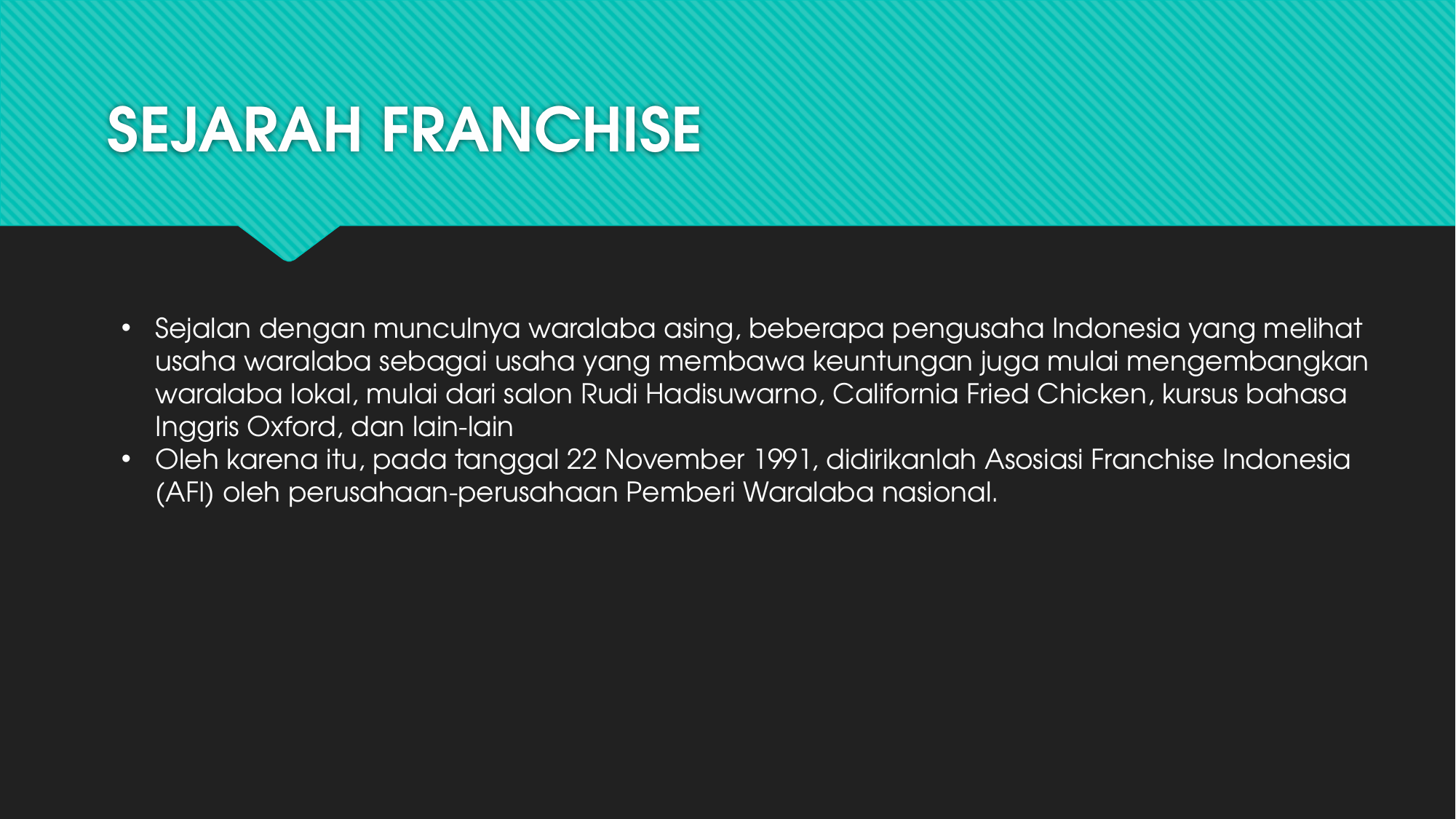

# SEJARAH FRANCHISE
Sejalan dengan munculnya waralaba asing, beberapa pengusaha Indonesia yang melihat usaha waralaba sebagai usaha yang membawa keuntungan juga mulai mengembangkan waralaba lokal, mulai dari salon Rudi Hadisuwarno, California Fried Chicken, kursus bahasa Inggris Oxford, dan lain-lain
Oleh karena itu, pada tanggal 22 November 1991, didirikanlah Asosiasi Franchise Indonesia (AFI) oleh perusahaan-perusahaan Pemberi Waralaba nasional.